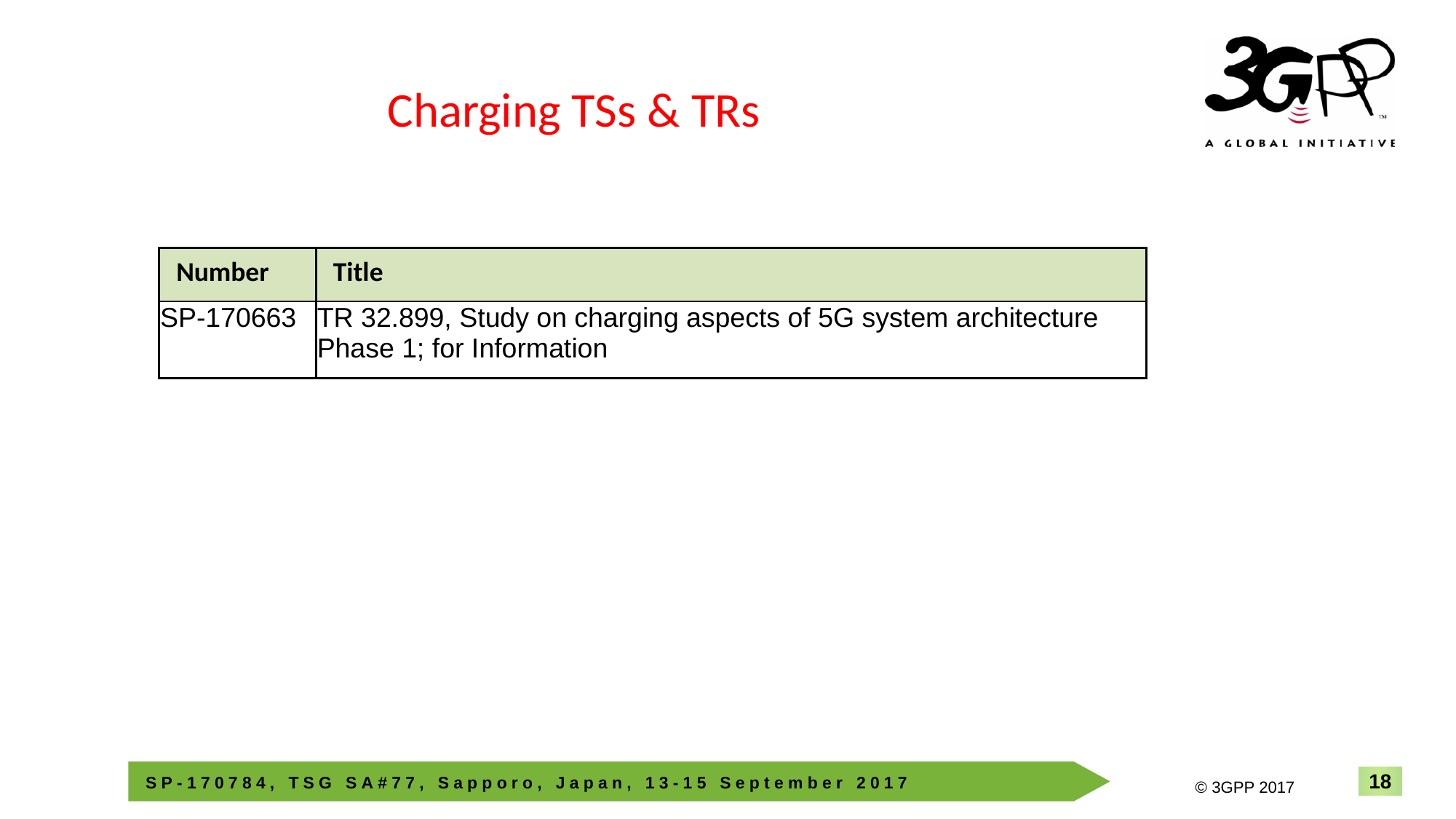

Charging TSs & TRs
| Number | Title |
| --- | --- |
| SP-170663 | TR 32.899, Study on charging aspects of 5G system architecture Phase 1; for Information |